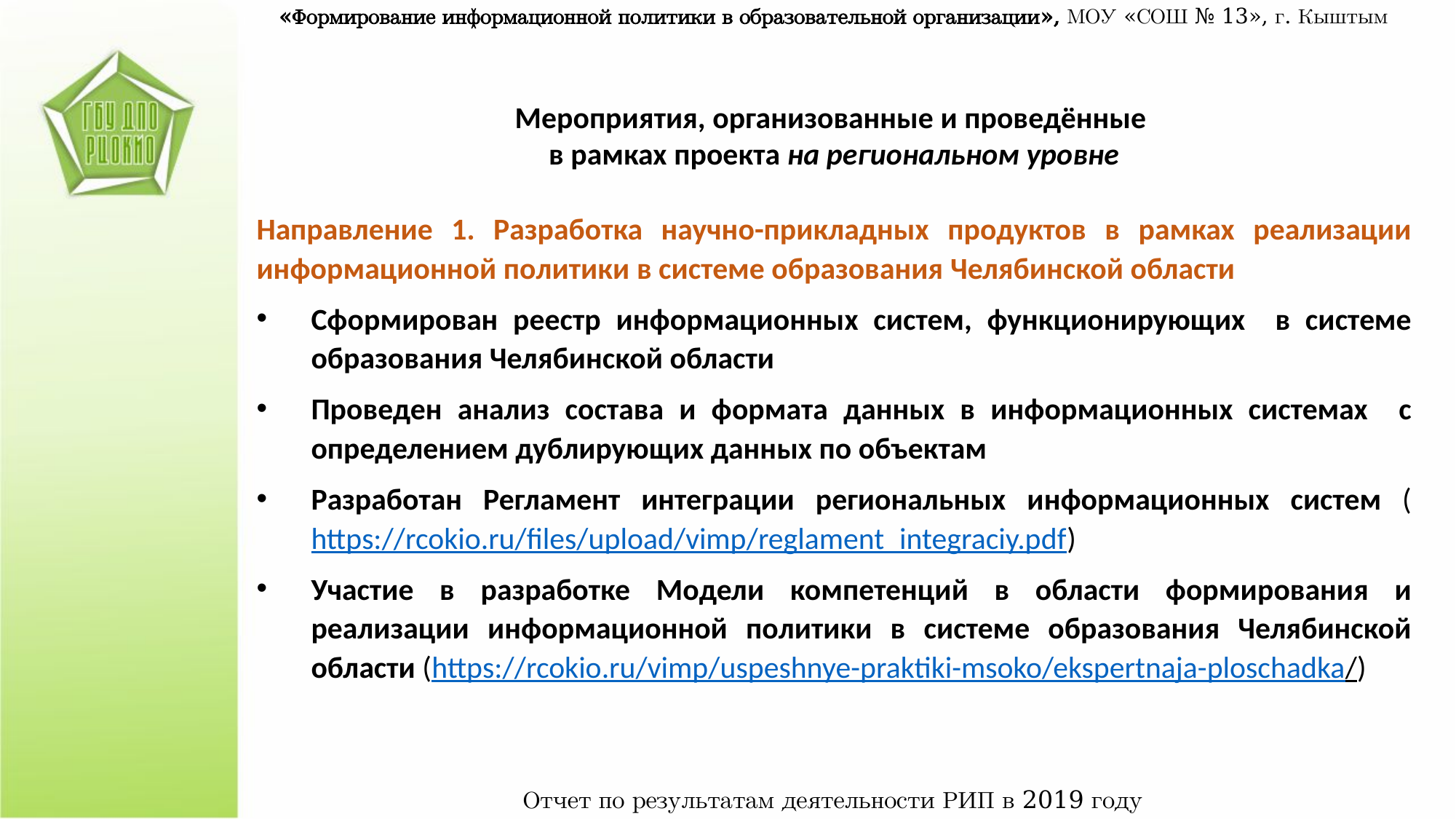

«Формирование информационной политики в образовательной организации», МОУ «СОШ № 13», г. Кыштым
Мероприятия, организованные и проведённые
в рамках проекта на региональном уровне

Направление 1. Разработка научно-прикладных продуктов в рамках реализации информационной политики в системе образования Челябинской области
Сформирован реестр информационных систем, функционирующих  в системе образования Челябинской области
Проведен анализ состава и формата данных в информационных системах  с определением дублирующих данных по объектам
Разработан Регламент интеграции региональных информационных систем (https://rcokio.ru/files/upload/vimp/reglament_integraciy.pdf)
Участие в разработке Модели компетенций в области формирования и реализации информационной политики в системе образования Челябинской области (https://rcokio.ru/vimp/uspeshnye-praktiki-msoko/ekspertnaja-ploschadka/)
Отчет по результатам деятельности РИП в 2019 году